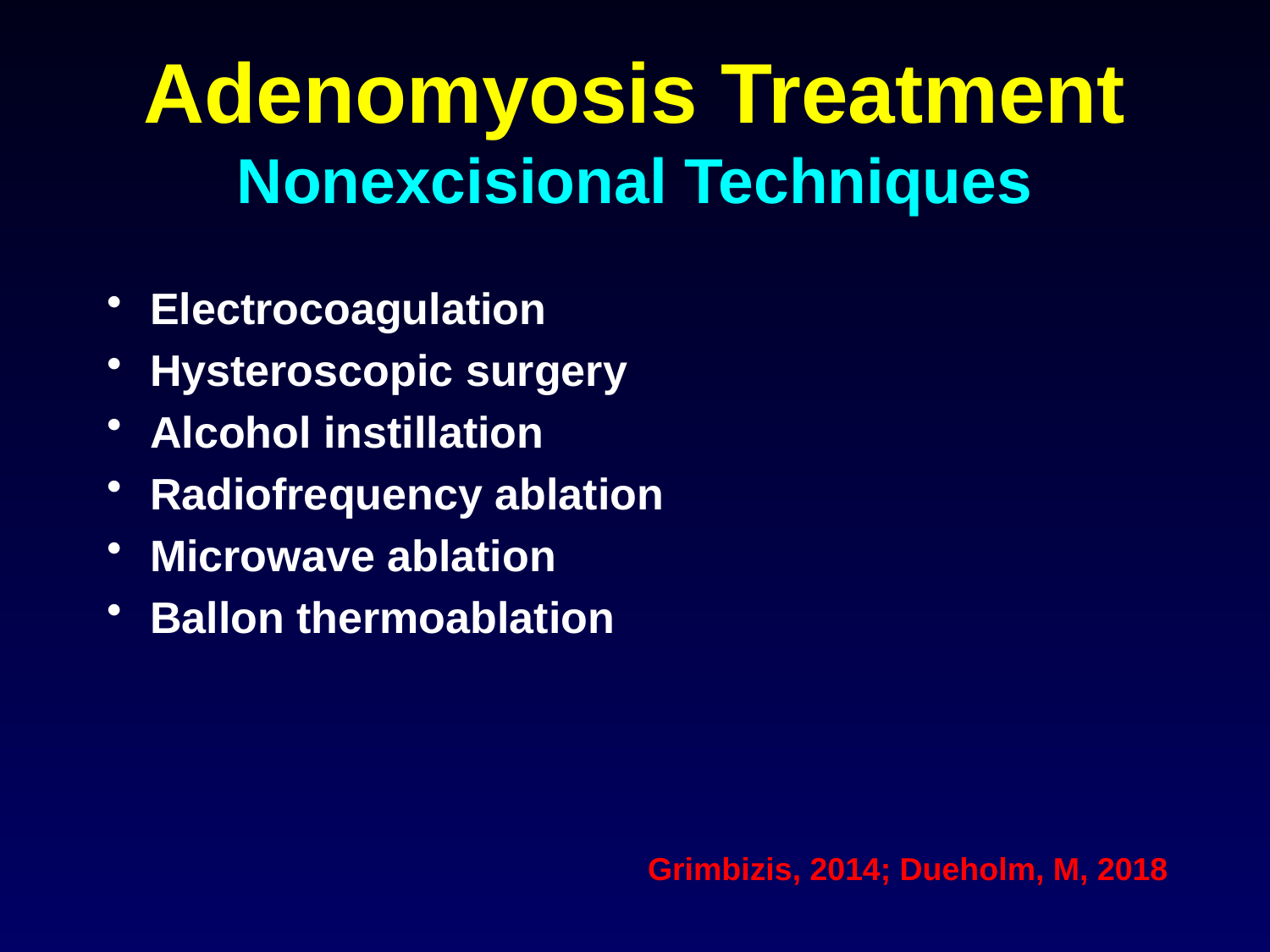

# Adenomyosis Treatment Nonexcisional Techniques
Electrocoagulation
Hysteroscopic surgery
Alcohol instillation
Radiofrequency ablation
Microwave ablation
Ballon thermoablation
Grimbizis, 2014; Dueholm, M, 2018